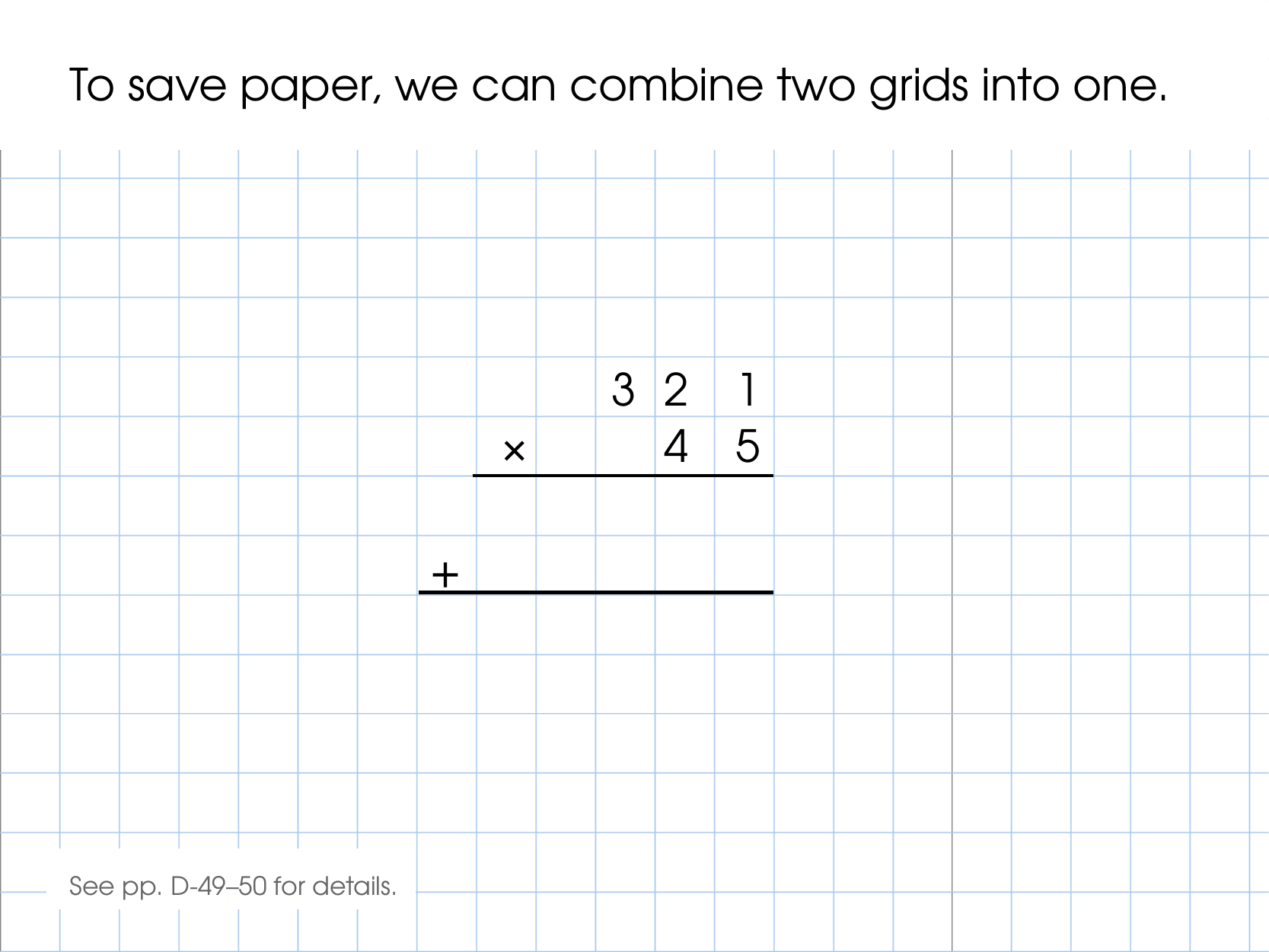

To save paper, we can combine two grids into one.
3
2
1
×
4
5
+

See pp. D-49–50 for details.